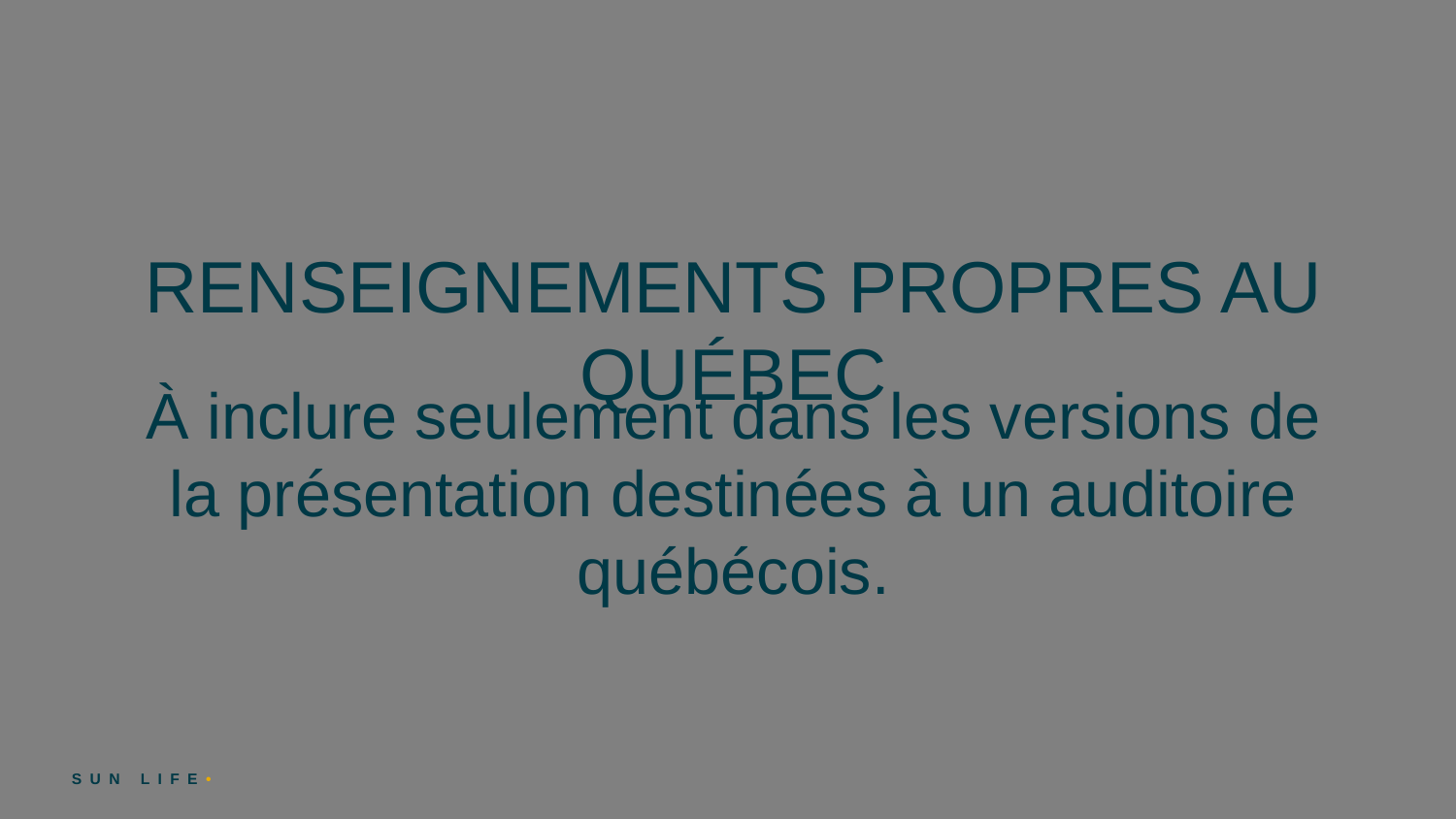

RENSEIGNEMENTS PROPRES AU QUÉBEC
À inclure seulement dans les versions de la présentation destinées à un auditoire québécois.